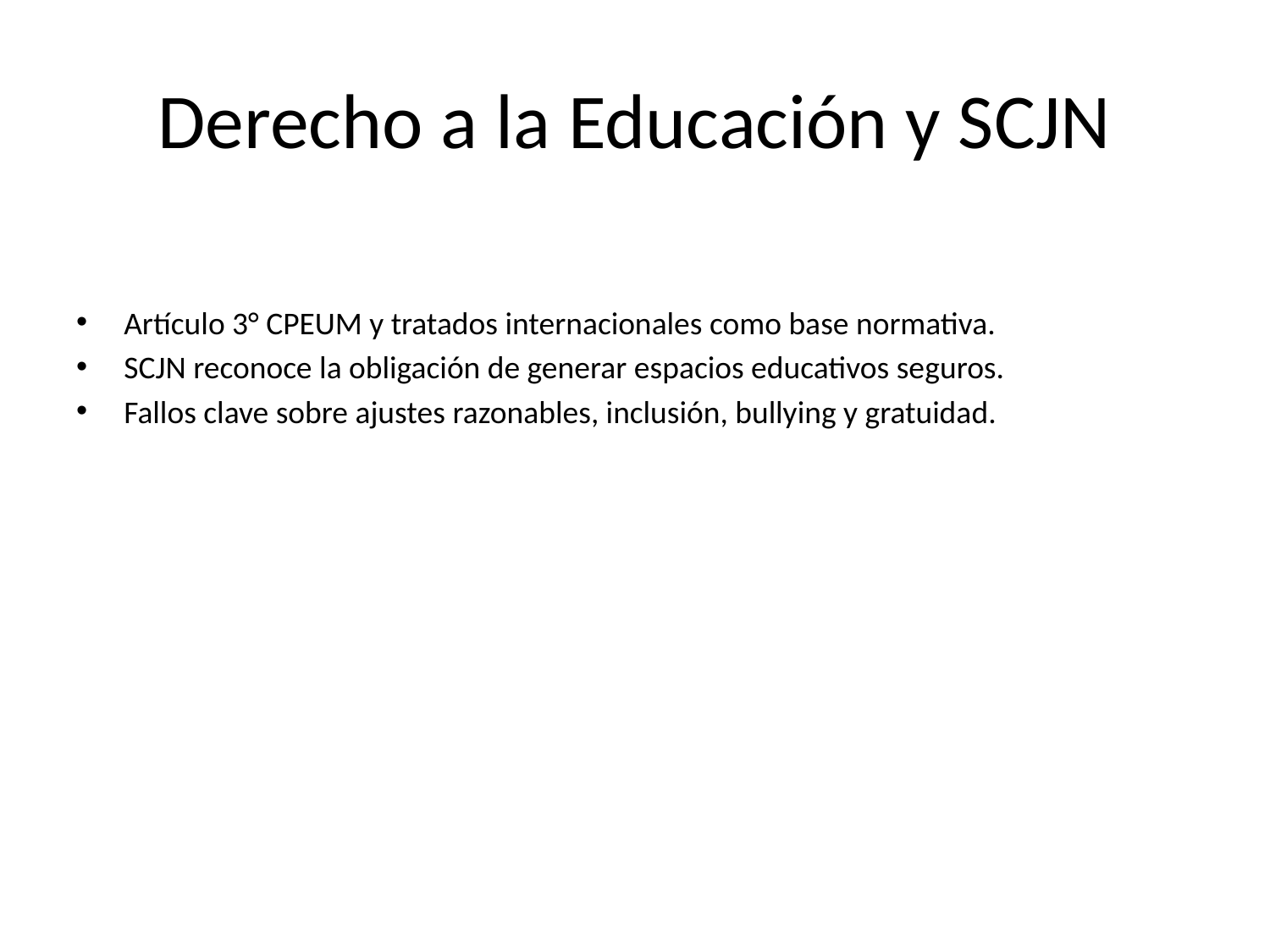

# Derecho a la Educación y SCJN

Artículo 3° CPEUM y tratados internacionales como base normativa.
SCJN reconoce la obligación de generar espacios educativos seguros.
Fallos clave sobre ajustes razonables, inclusión, bullying y gratuidad.